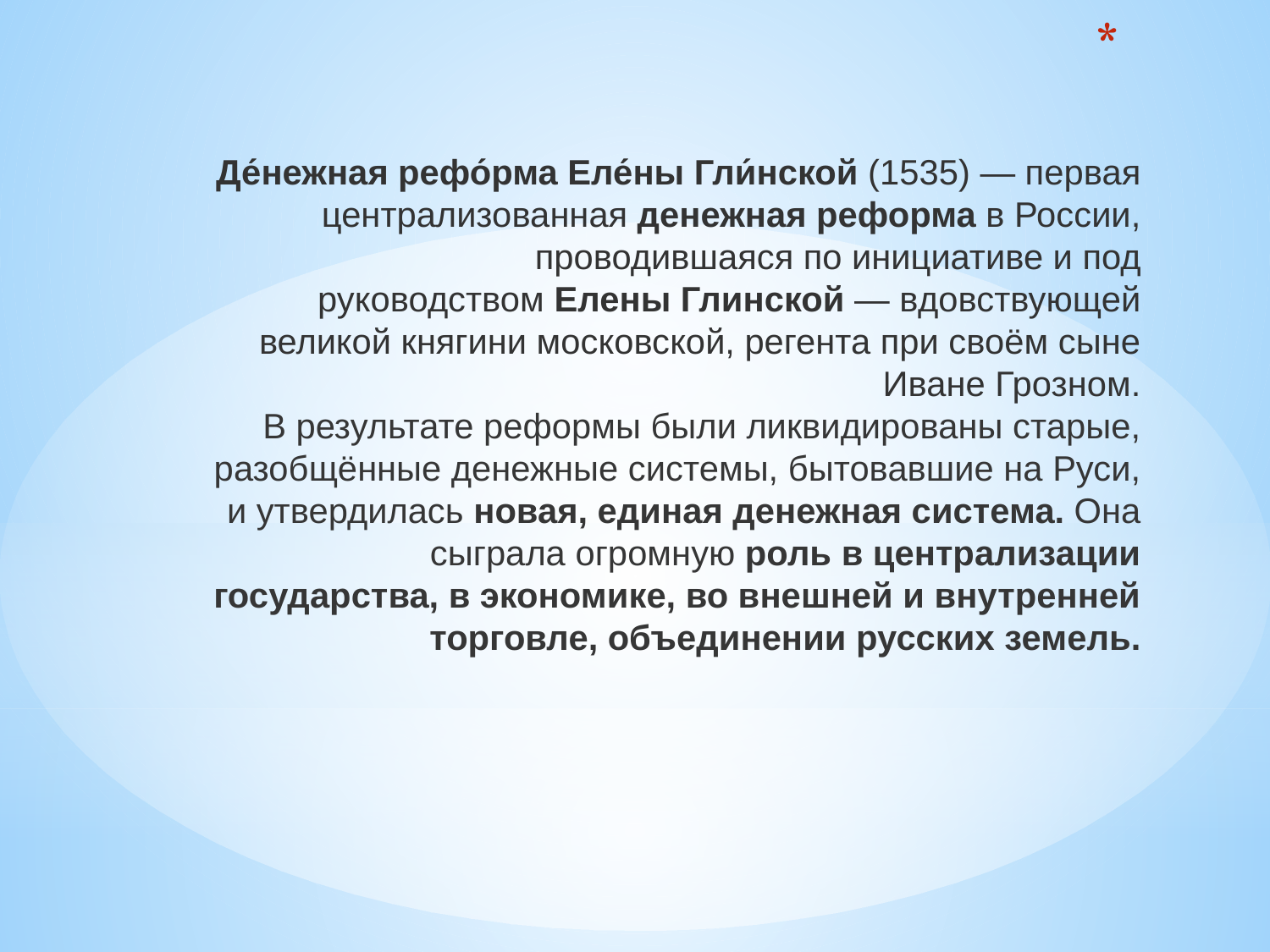

# Де́нежная рефо́рма Еле́ны Гли́нской (1535) — первая централизованная денежная реформа в России, проводившаяся по инициативе и под руководством Елены Глинской — вдовствующей великой княгини московской, регента при своём сыне Иване Грозном. В результате реформы были ликвидированы старые, разобщённые денежные системы, бытовавшие на Руси, и утвердилась новая, единая денежная система. Она сыграла огромную роль в централизации государства, в экономике, во внешней и внутренней торговле, объединении русских земель.